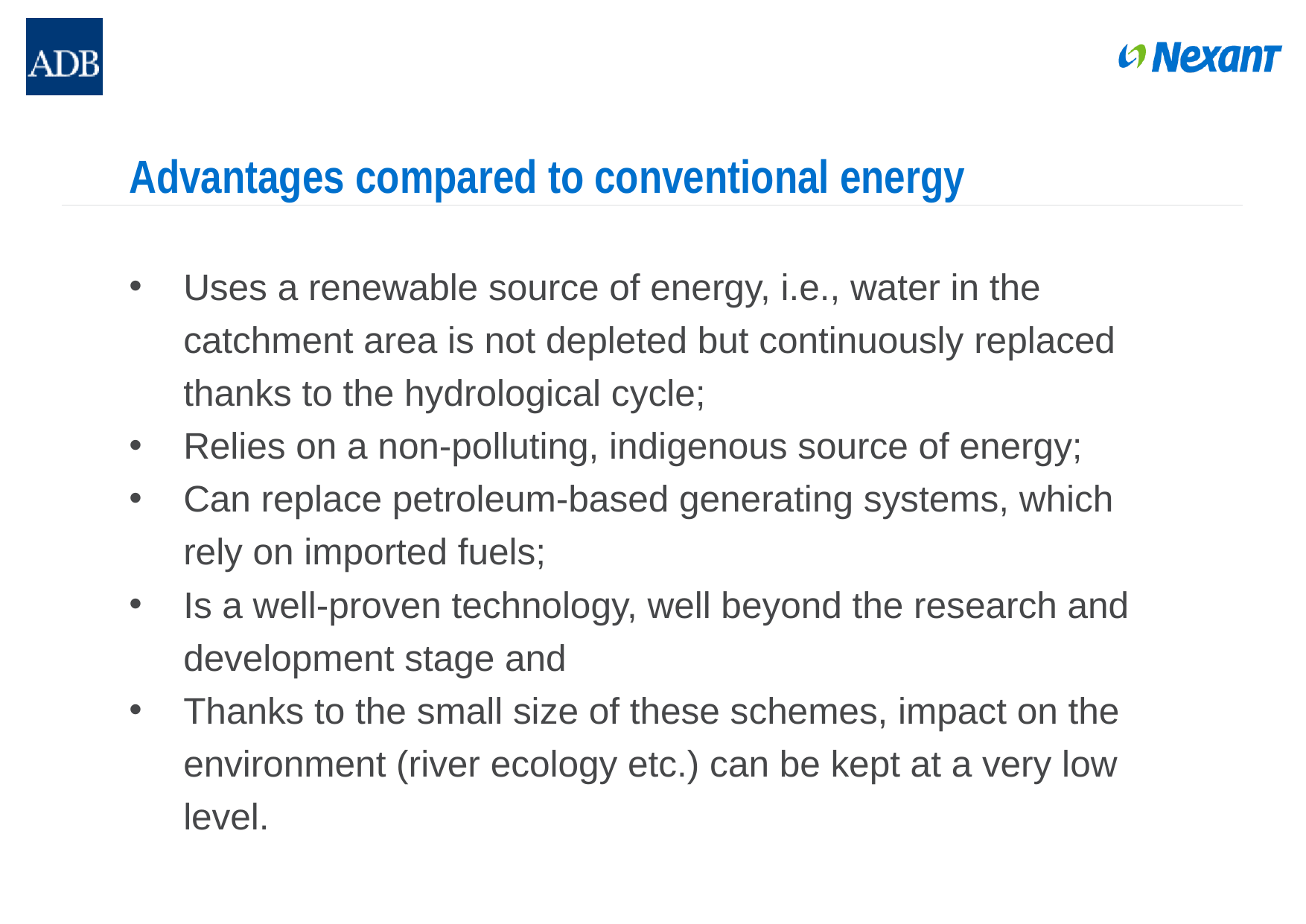

# Advantages compared to conventional energy
Uses a renewable source of energy, i.e., water in the catchment area is not depleted but continuously replaced thanks to the hydrological cycle;
Relies on a non-polluting, indigenous source of energy;
Can replace petroleum-based generating systems, which rely on imported fuels;
Is a well-proven technology, well beyond the research and development stage and
Thanks to the small size of these schemes, impact on the environment (river ecology etc.) can be kept at a very low level.